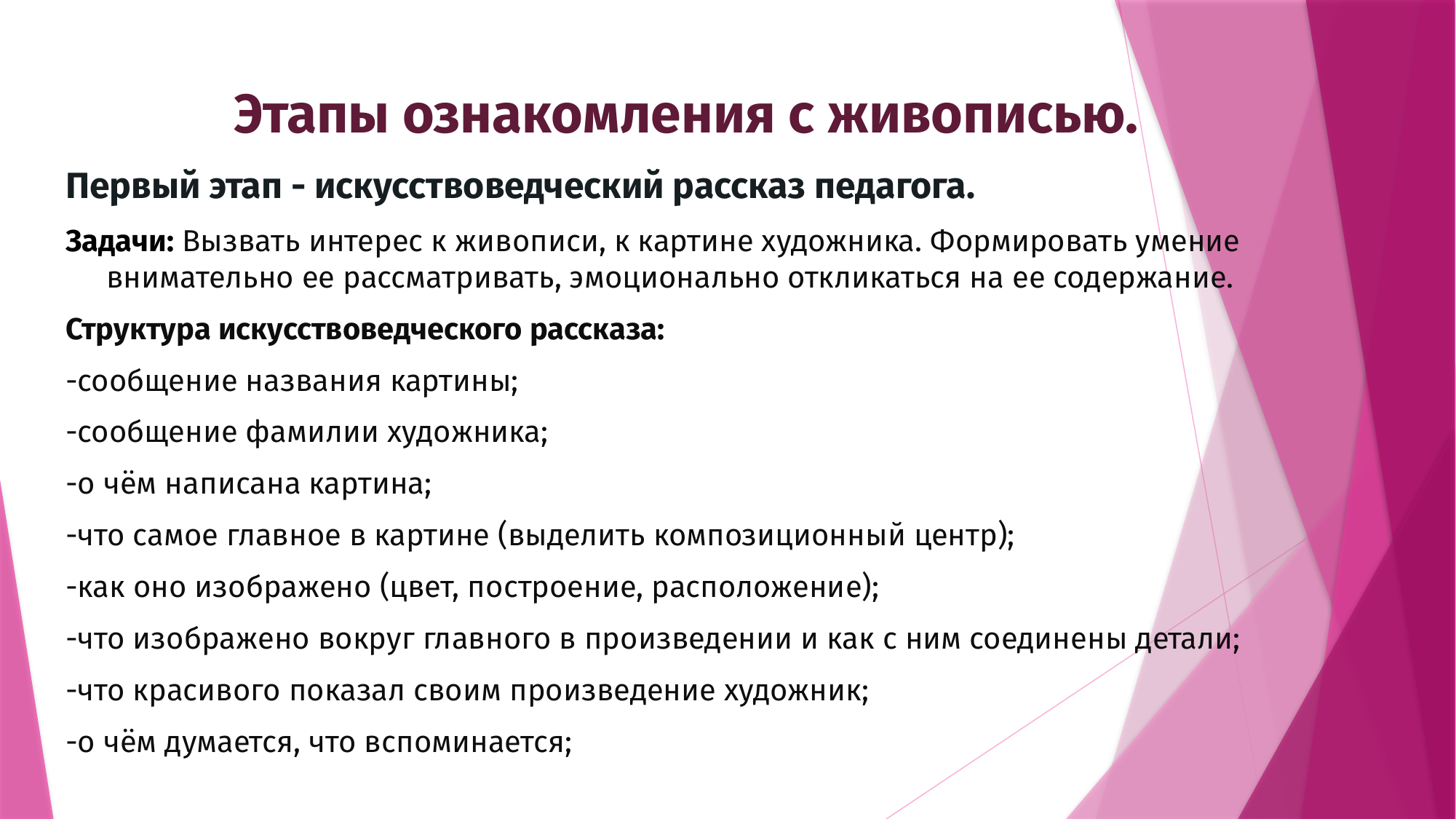

# Этапы ознакомления с живописью.
Первый этап - искусствоведческий рассказ педагога.
Задачи: Вызвать интерес к живописи, к картине художника. Формировать умение внимательно ее рассматривать, эмоционально откликаться на ее содержание.
Структура искусствоведческого рассказа:
-сообщение названия картины;
-сообщение фамилии художника;
-о чём написана картина;
-что самое главное в картине (выделить композиционный центр);
-как оно изображено (цвет, построение, расположение);
-что изображено вокруг главного в произведении и как с ним соединены детали;
-что красивого показал своим произведение художник;
-о чём думается, что вспоминается;